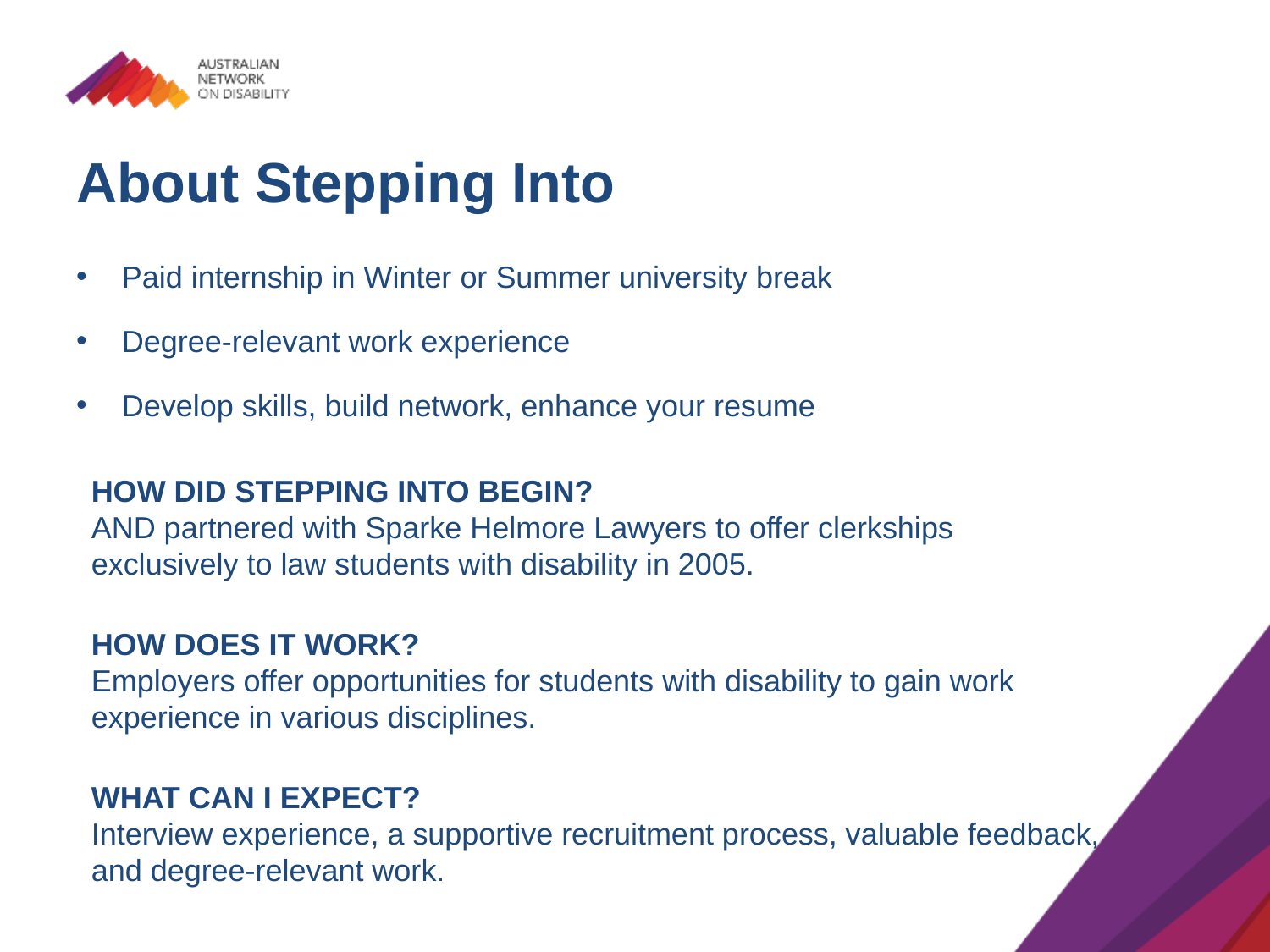

# About Stepping Into
Paid internship in Winter or Summer university break
Degree-relevant work experience
Develop skills, build network, enhance your resume

HOW DID STEPPING INTO BEGIN?
AND partnered with Sparke Helmore Lawyers to offer clerkships exclusively to law students with disability in 2005.

HOW DOES IT WORK?
Employers offer opportunities for students with disability to gain work experience in various disciplines.

WHAT CAN I EXPECT?
Interview experience, a supportive recruitment process, valuable feedback, and degree-relevant work.